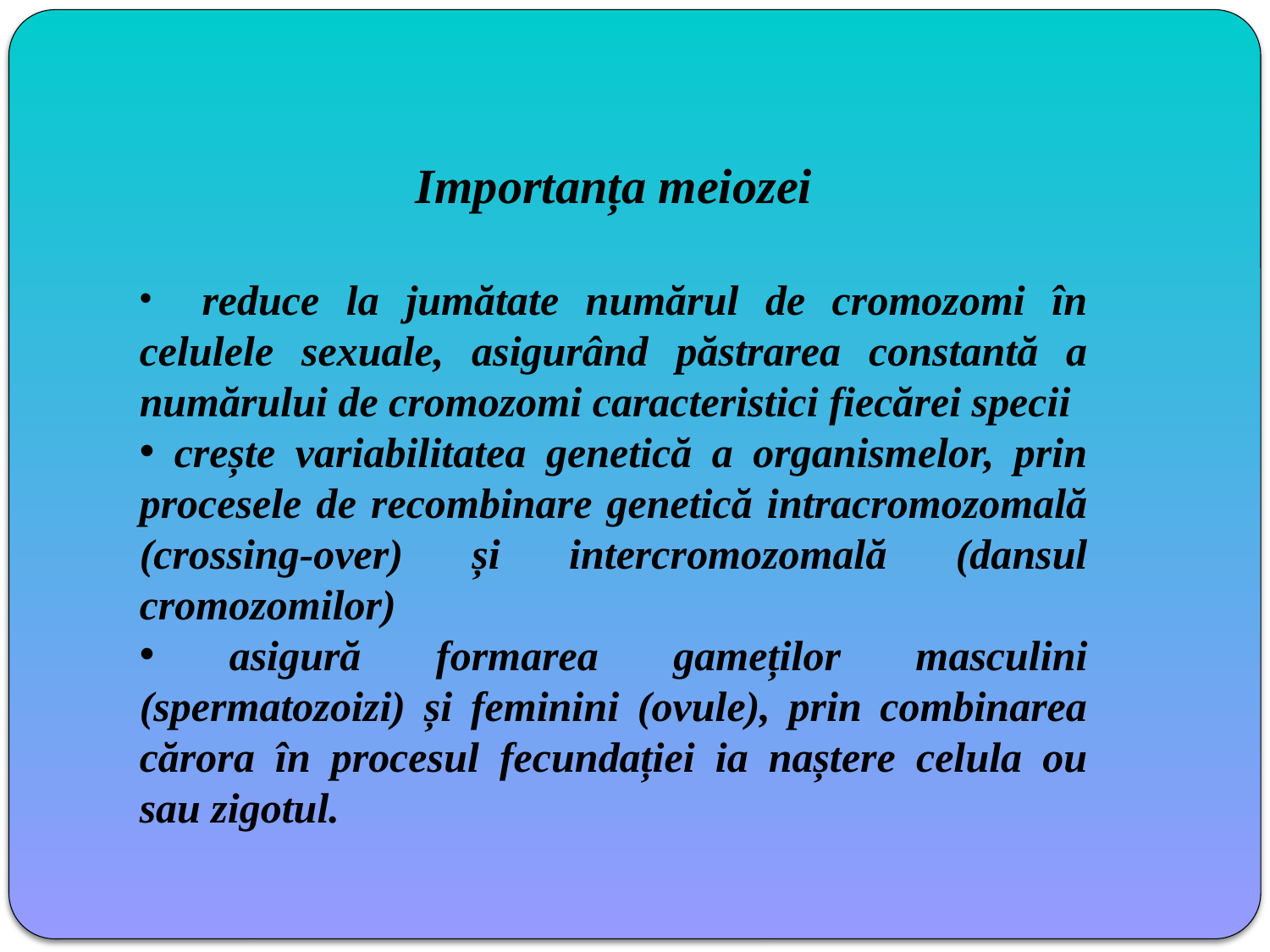

Importanța meiozei

  reduce la jumătate numărul de cromozomi în celulele sexuale, asigurând păstrarea constantă a numărului de cromozomi caracteristici fiecărei specii
 crește variabilitatea genetică a organismelor, prin procesele de recombinare genetică intracromozomală (crossing-over) și intercromozomală (dansul cromozomilor)
 asigură formarea gameților masculini (spermatozoizi) și feminini (ovule), prin combinarea cărora în procesul fecundației ia naștere celula ou sau zigotul.